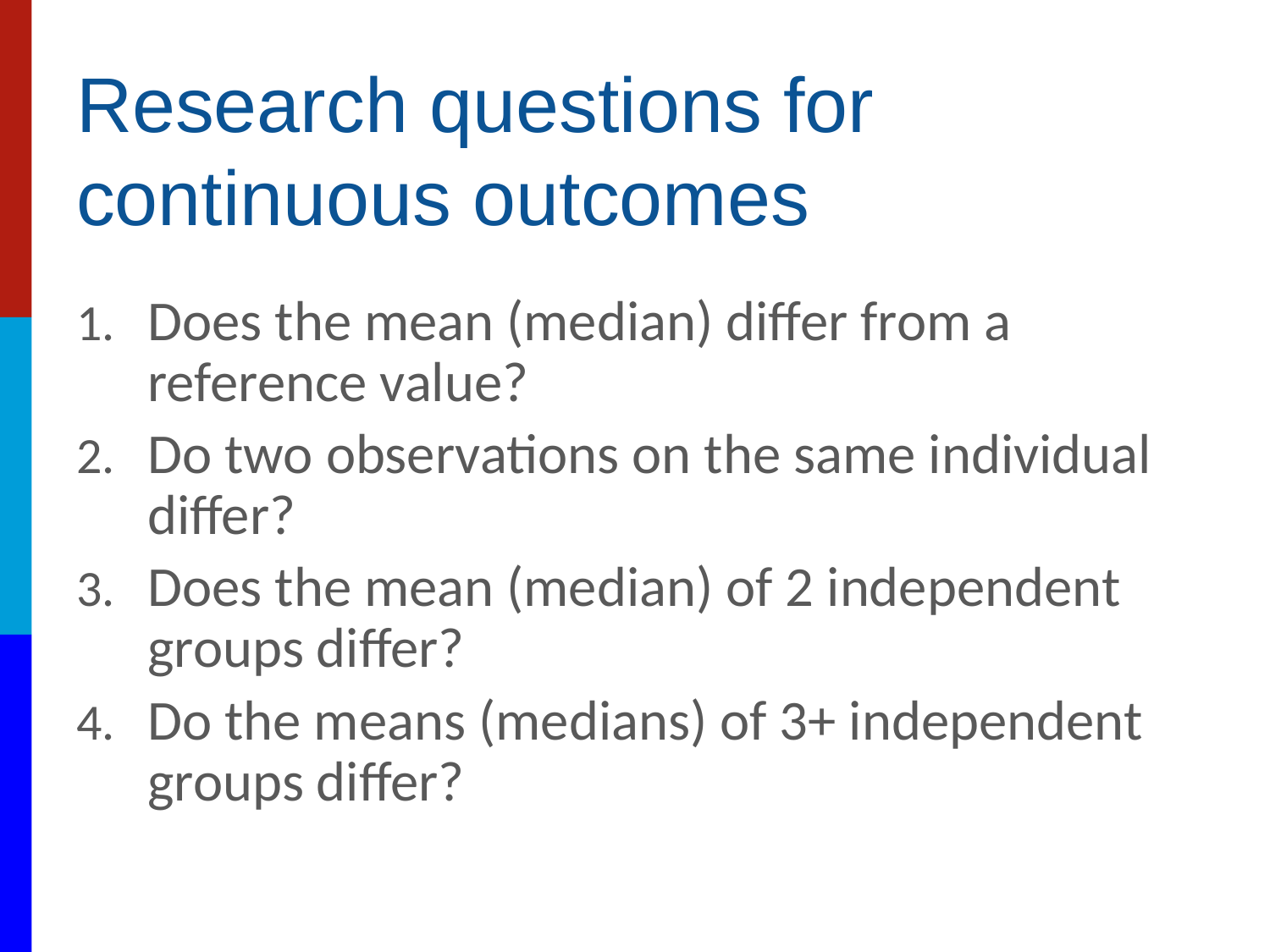

# Research questions for continuous outcomes
Does the mean (median) differ from a reference value?
Do two observations on the same individual differ?
Does the mean (median) of 2 independent groups differ?
Do the means (medians) of 3+ independent groups differ?